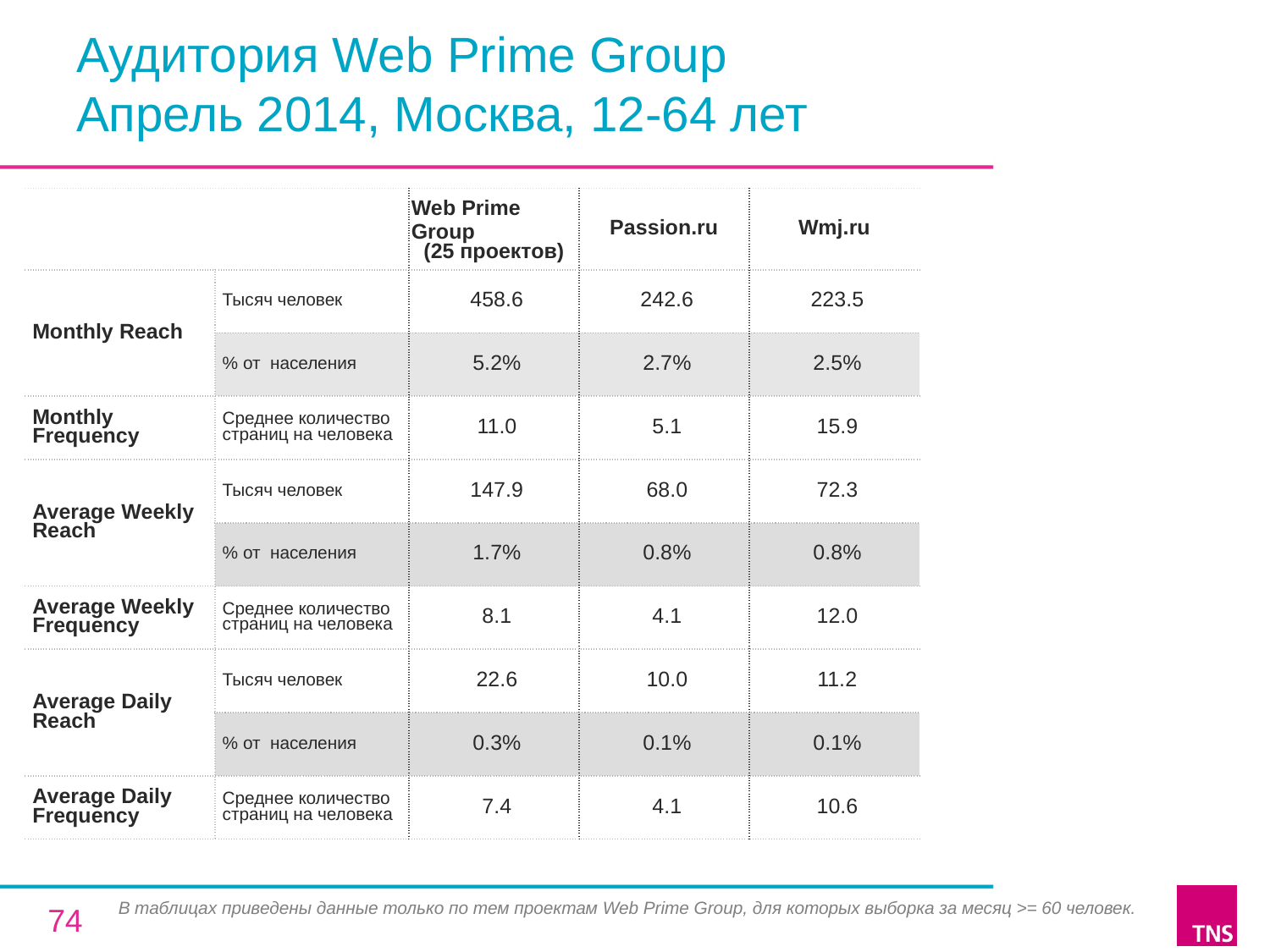

# Аудитория Web Prime Group Апрель 2014, Москва, 12-64 лет
|  |  | Web Prime Group (25 проектов) | Passion.ru | Wmj.ru |
| --- | --- | --- | --- | --- |
| Monthly Reach | Тысяч человек | 458.6 | 242.6 | 223.5 |
|  | % от населения | 5.2% | 2.7% | 2.5% |
| Monthly Frequency | Среднее количество страниц на человека | 11.0 | 5.1 | 15.9 |
| Average Weekly Reach | Тысяч человек | 147.9 | 68.0 | 72.3 |
|  | % от населения | 1.7% | 0.8% | 0.8% |
| Average Weekly Frequency | Среднее количество страниц на человека | 8.1 | 4.1 | 12.0 |
| Average Daily Reach | Тысяч человек | 22.6 | 10.0 | 11.2 |
|  | % от населения | 0.3% | 0.1% | 0.1% |
| Average Daily Frequency | Среднее количество страниц на человека | 7.4 | 4.1 | 10.6 |
В таблицах приведены данные только по тем проектам Web Prime Group, для которых выборка за месяц >= 60 человек.
74